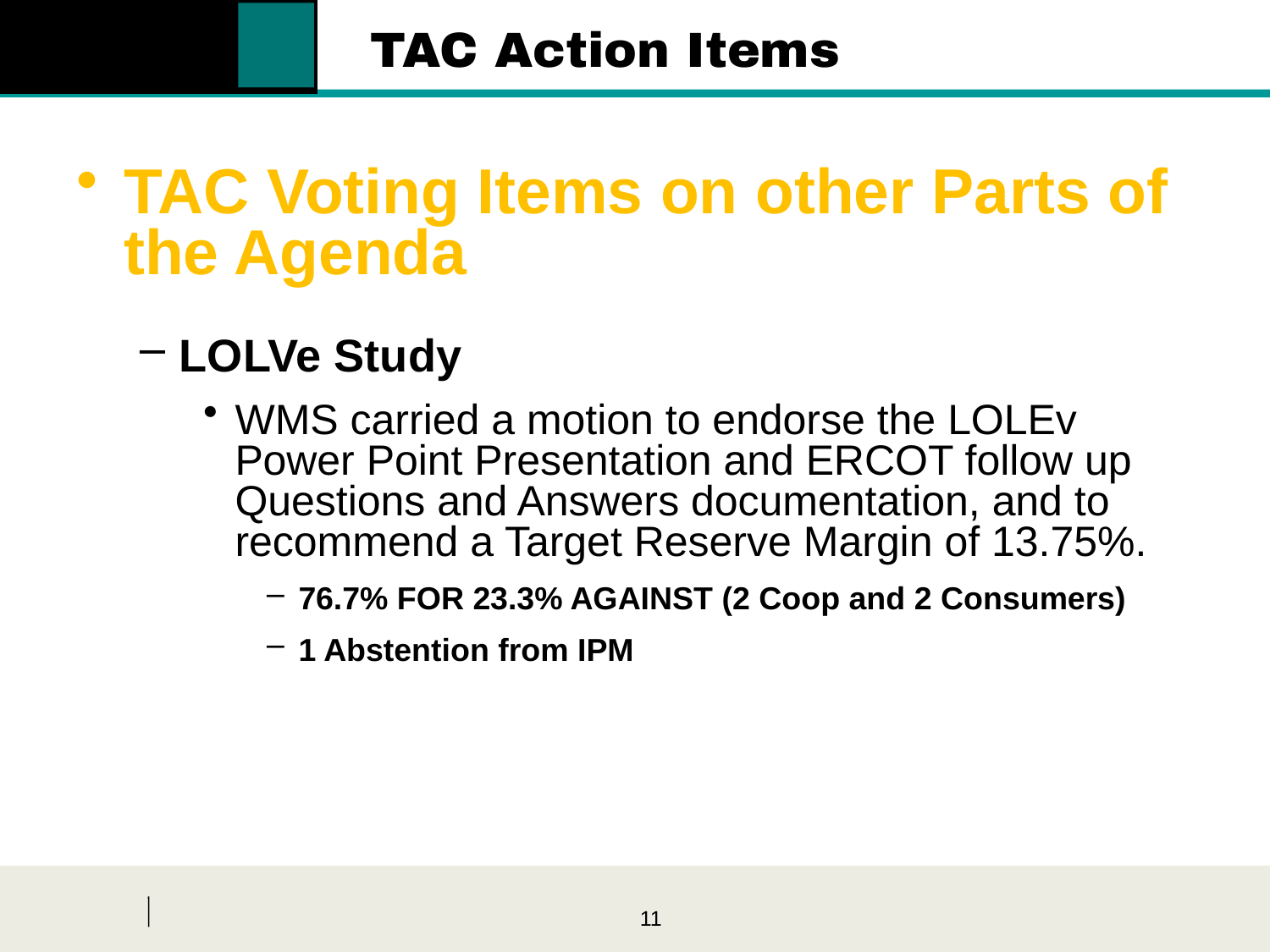

# TAC Action Items
TAC Voting Items on other Parts of the Agenda

LOLVe Study
WMS carried a motion to endorse the LOLEv Power Point Presentation and ERCOT follow up Questions and Answers documentation, and to recommend a Target Reserve Margin of 13.75%.
76.7% FOR 23.3% AGAINST (2 Coop and 2 Consumers)
1 Abstention from IPM